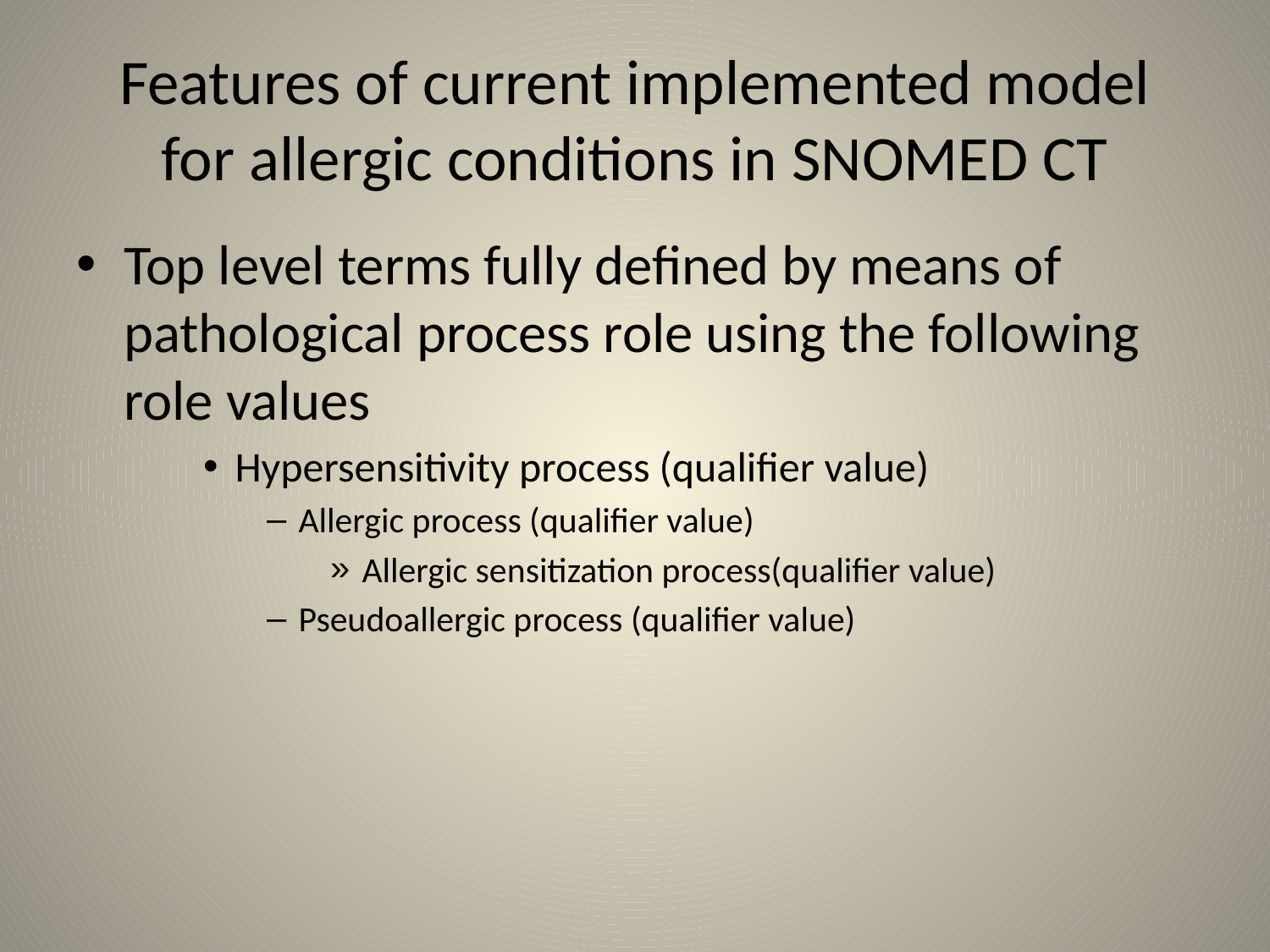

# Features of current implemented model for allergic conditions in SNOMED CT
Top level terms fully defined by means of pathological process role using the following role values
Hypersensitivity process (qualifier value)
Allergic process (qualifier value)
Allergic sensitization process(qualifier value)
Pseudoallergic process (qualifier value)